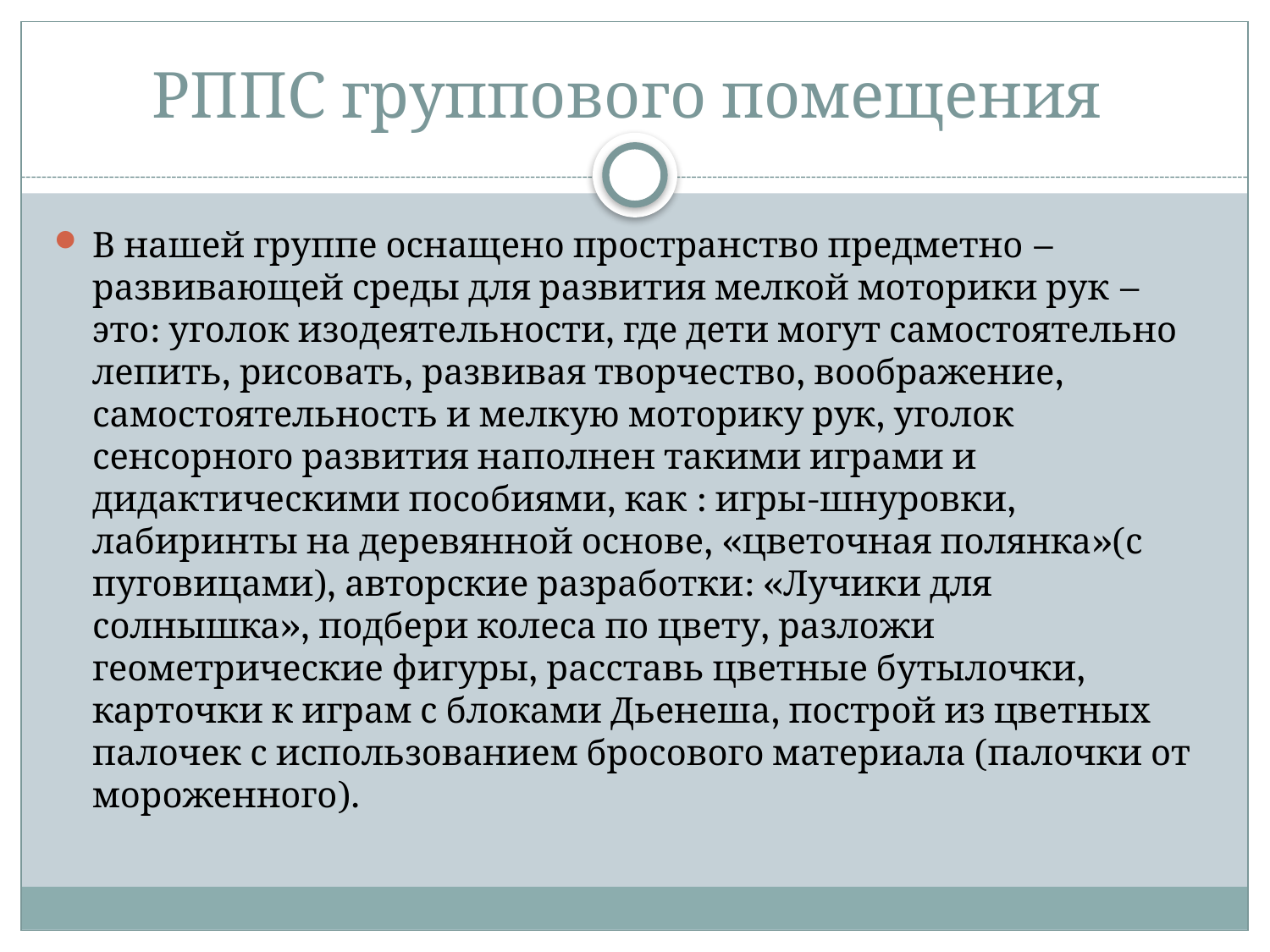

# РППС группового помещения
В нашей группе оснащено пространство предметно – развивающей среды для развития мелкой моторики рук – это: уголок изодеятельности, где дети могут самостоятельно лепить, рисовать, развивая творчество, воображение, самостоятельность и мелкую моторику рук, уголок сенсорного развития наполнен такими играми и дидактическими пособиями, как : игры-шнуровки, лабиринты на деревянной основе, «цветочная полянка»(с пуговицами), авторские разработки: «Лучики для солнышка», подбери колеса по цвету, разложи геометрические фигуры, расставь цветные бутылочки, карточки к играм с блоками Дьенеша, построй из цветных палочек с использованием бросового материала (палочки от мороженного).